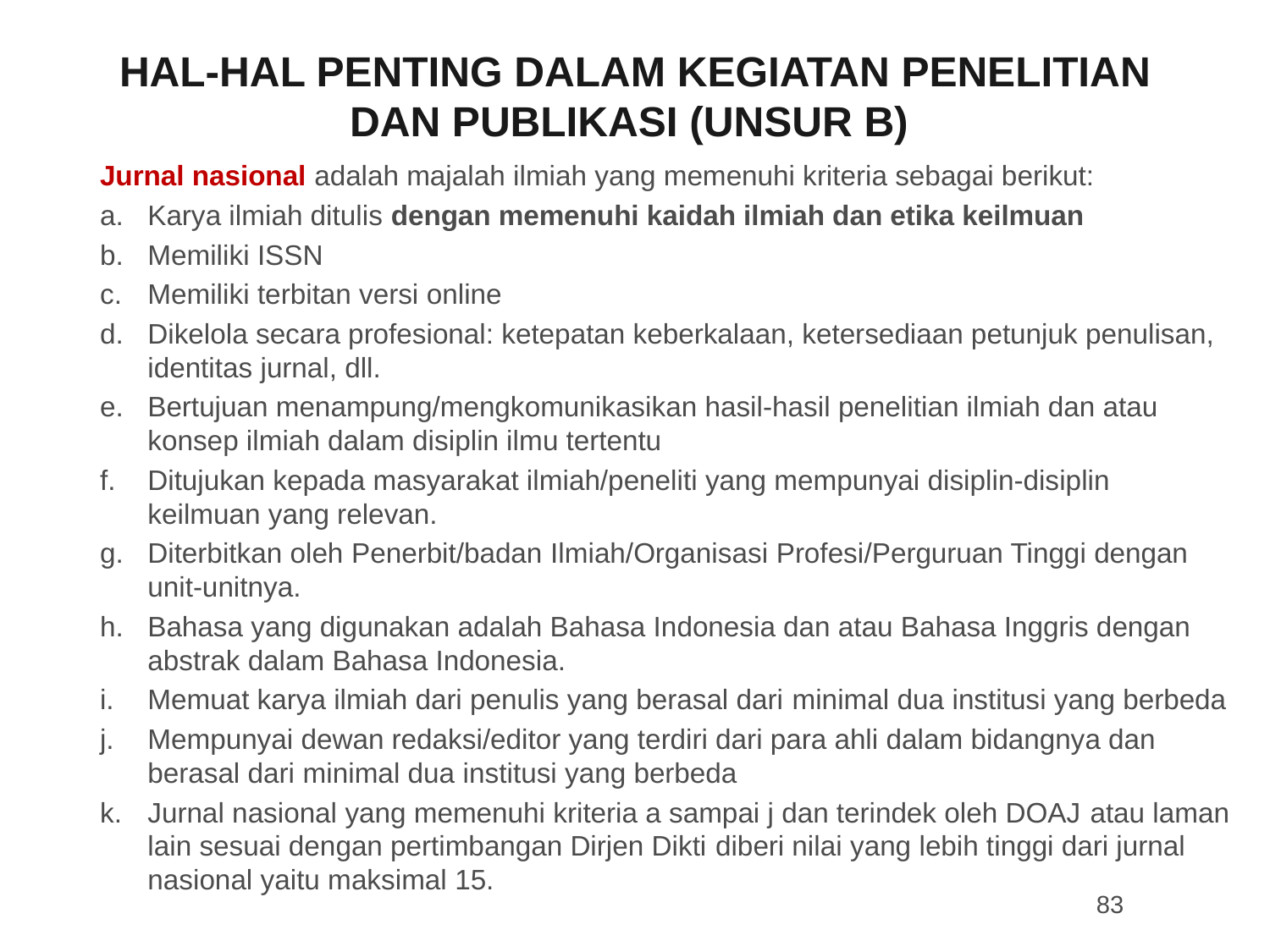

# HAL-HAL PENTING DALAM KEGIATAN PENELITIAN DAN PUBLIKASI (UNSUR B)
Jurnal nasional adalah majalah ilmiah yang memenuhi kriteria sebagai berikut:
Karya ilmiah ditulis dengan memenuhi kaidah ilmiah dan etika keilmuan
Memiliki ISSN
Memiliki terbitan versi online
Dikelola secara profesional: ketepatan keberkalaan, ketersediaan petunjuk penulisan, identitas jurnal, dll.
Bertujuan menampung/mengkomunikasikan hasil-hasil penelitian ilmiah dan atau konsep ilmiah dalam disiplin ilmu tertentu
Ditujukan kepada masyarakat ilmiah/peneliti yang mempunyai disiplin-disiplin keilmuan yang relevan.
Diterbitkan oleh Penerbit/badan Ilmiah/Organisasi Profesi/Perguruan Tinggi dengan unit-unitnya.
Bahasa yang digunakan adalah Bahasa Indonesia dan atau Bahasa Inggris dengan abstrak dalam Bahasa Indonesia.
Memuat karya ilmiah dari penulis yang berasal dari minimal dua institusi yang berbeda
Mempunyai dewan redaksi/editor yang terdiri dari para ahli dalam bidangnya dan berasal dari minimal dua institusi yang berbeda
Jurnal nasional yang memenuhi kriteria a sampai j dan terindek oleh DOAJ atau laman lain sesuai dengan pertimbangan Dirjen Dikti diberi nilai yang lebih tinggi dari jurnal nasional yaitu maksimal 15.

83